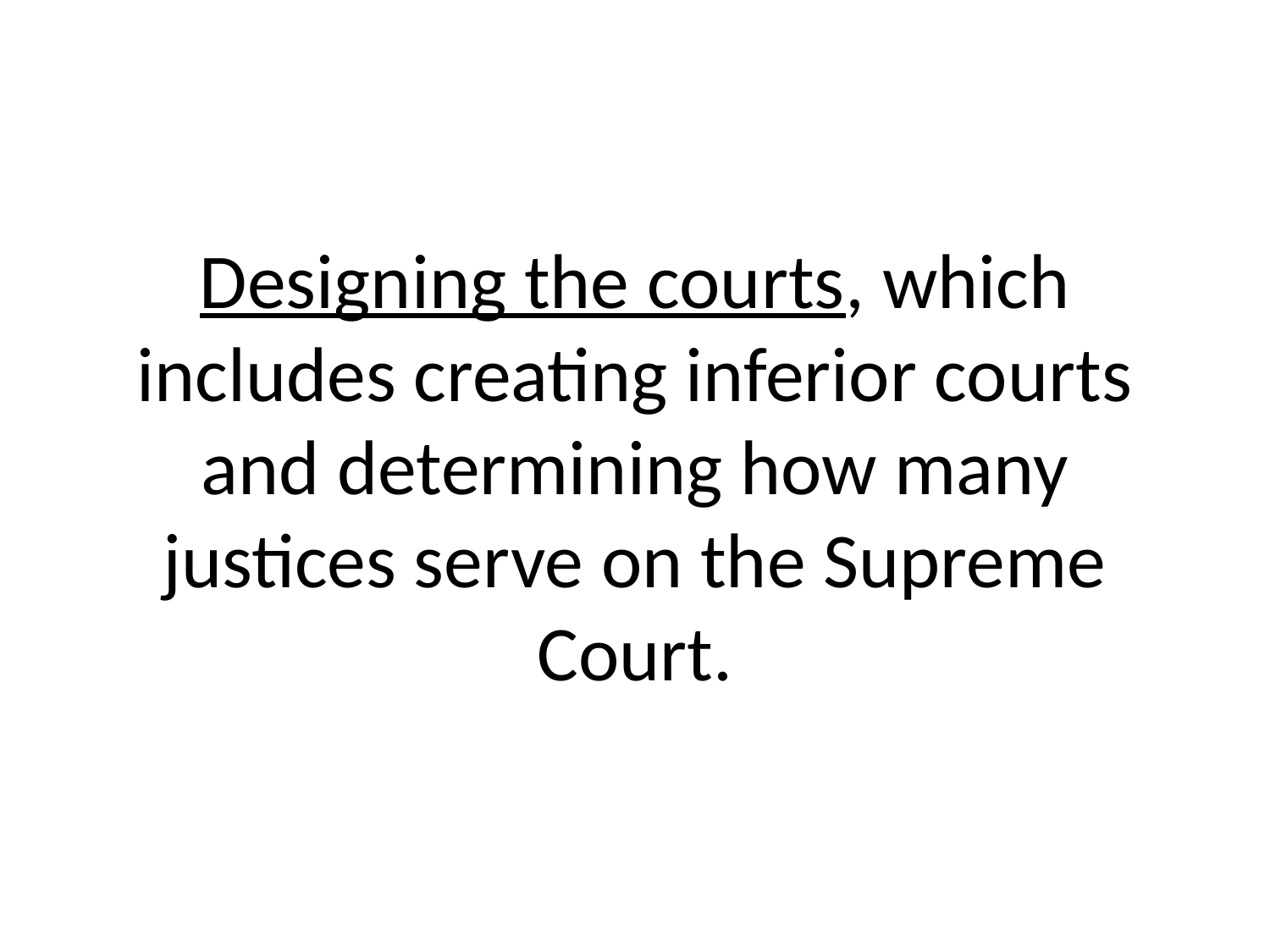

# Designing the courts, which includes creating inferior courts and determining how many justices serve on the Supreme Court.